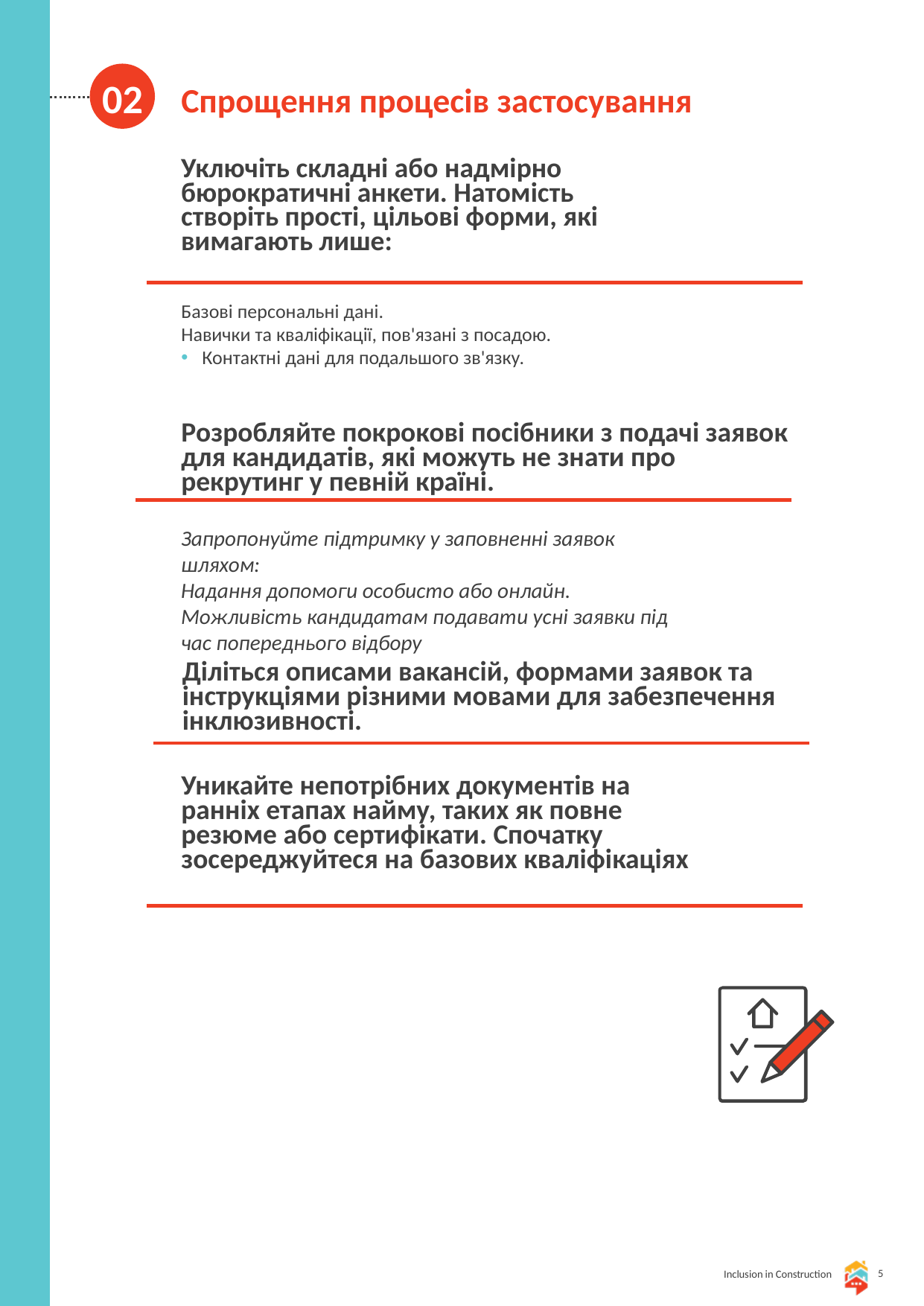

02
Спрощення процесів застосування
Уключіть складні або надмірно бюрократичні анкети. Натомість створіть прості, цільові форми, які вимагають лише:
Базові персональні дані.
Навички та кваліфікації, пов'язані з посадою.
Контактні дані для подальшого зв'язку.
Розробляйте покрокові посібники з подачі заявок для кандидатів, які можуть не знати про рекрутинг у певній країні.
Запропонуйте підтримку у заповненні заявок шляхом:
Надання допомоги особисто або онлайн.
Можливість кандидатам подавати усні заявки під час попереднього відбору
Діліться описами вакансій, формами заявок та інструкціями різними мовами для забезпечення інклюзивності.
Уникайте непотрібних документів на ранніх етапах найму, таких як повне резюме або сертифікати. Спочатку зосереджуйтеся на базових кваліфікаціях

5